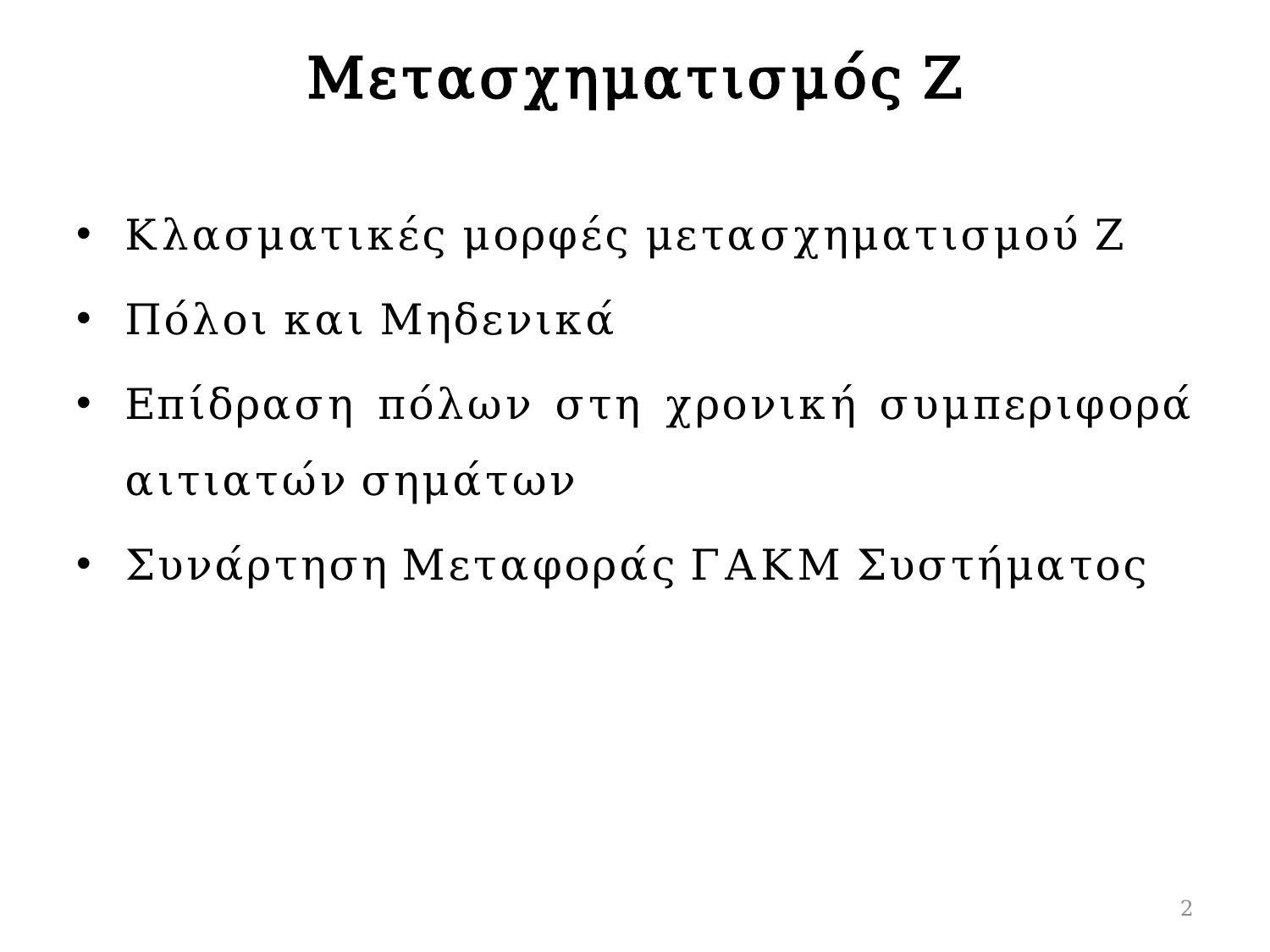

# Μετασχηματισμός Ζ
Κλασματικές μορφές μετασχηματισμού Ζ
Πόλοι και Μηδενικά
Επίδραση πόλων στη χρονική συμπεριφορά αιτιατών σημάτων
Συνάρτηση Μεταφοράς ΓΑΚΜ Συστήματος
2